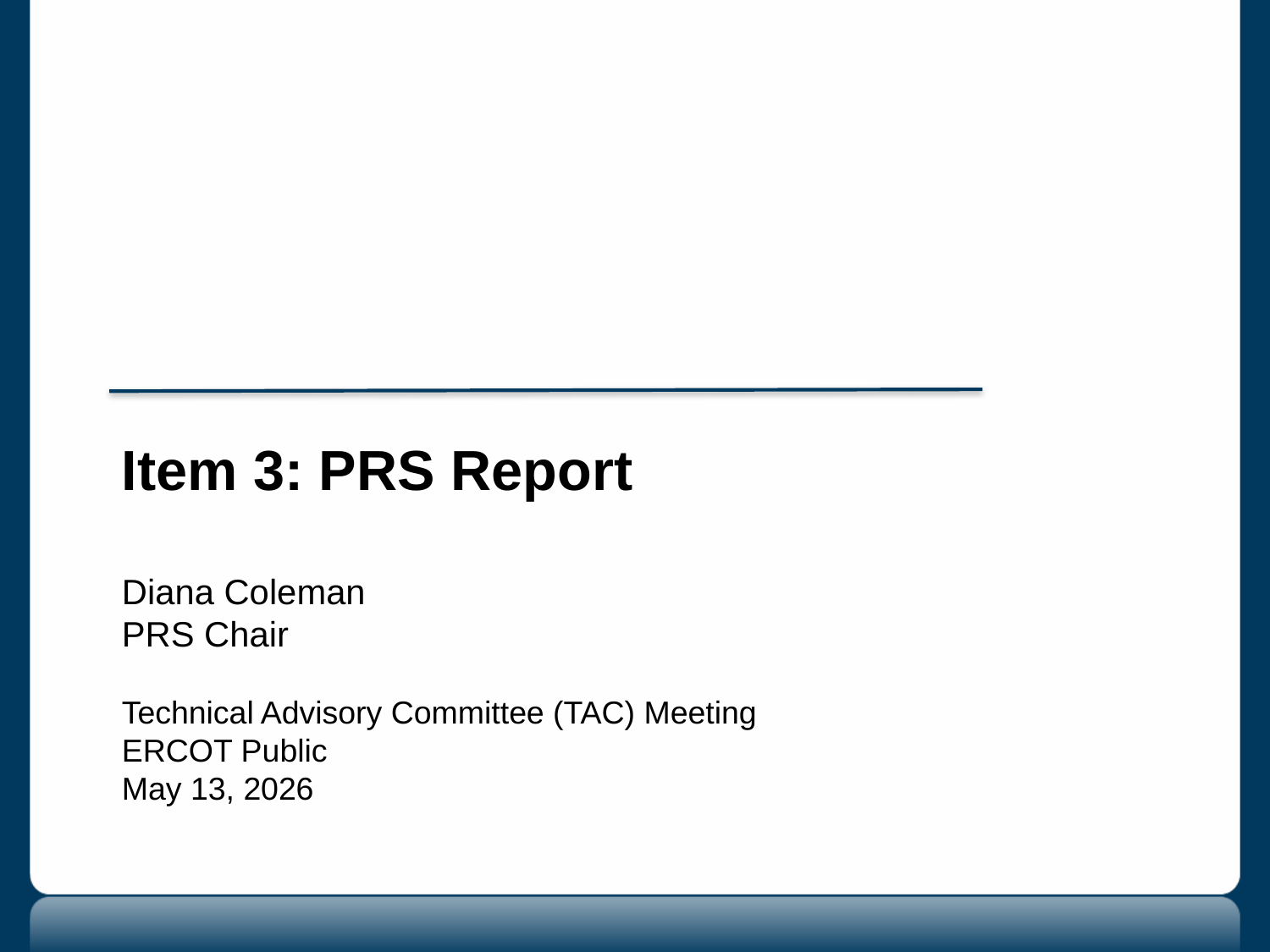

Item 3: PRS Report

Diana Coleman
PRS Chair

Technical Advisory Committee (TAC) Meeting
ERCOT Public
May 13, 2026